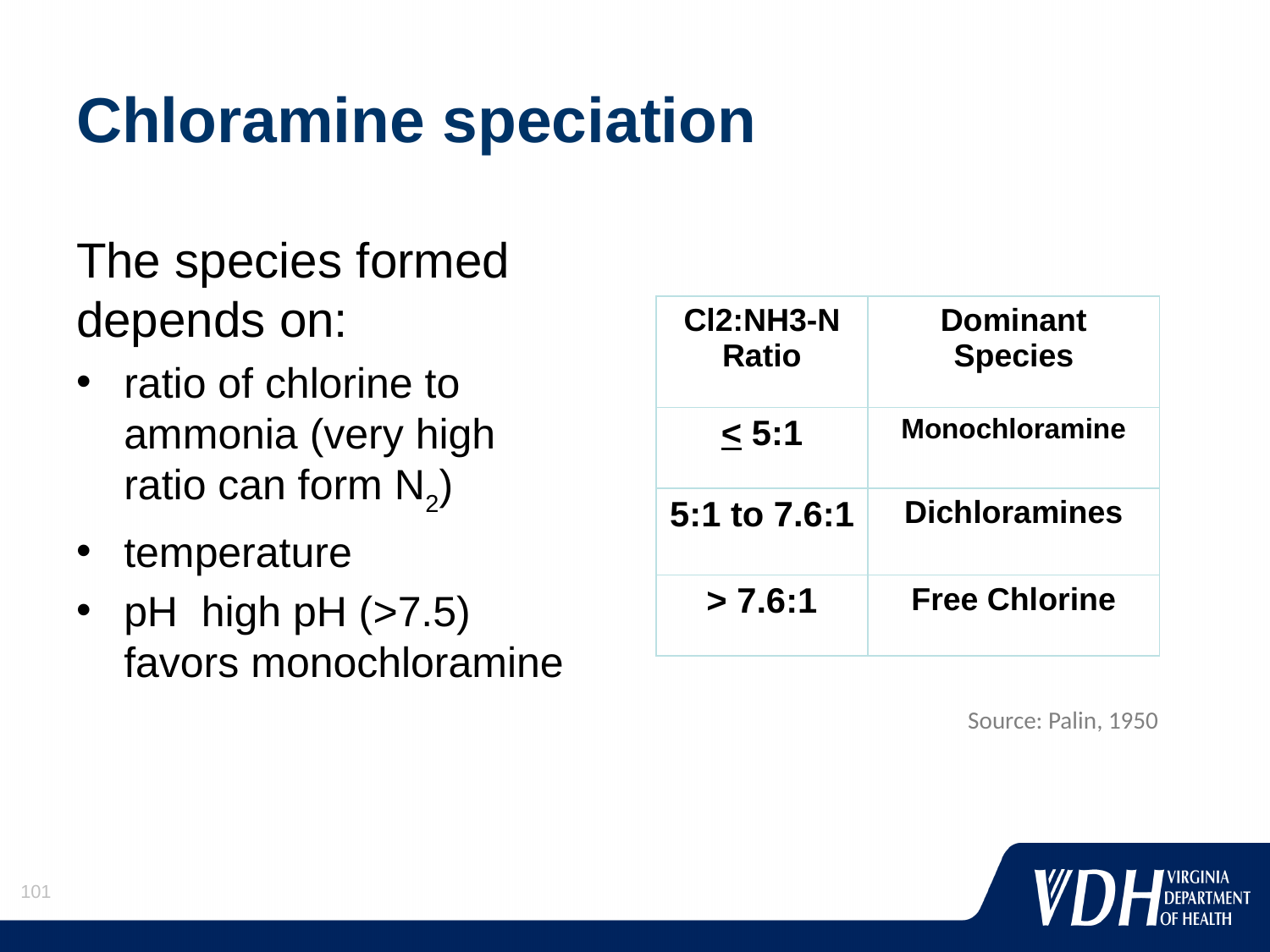

# Chloramine speciation
The species formed depends on:
ratio of chlorine to ammonia (very high ratio can form N2)
temperature
pH  high pH (>7.5) favors monochloramine

| Cl2:NH3-N Ratio | Dominant Species |
| --- | --- |
| < 5:1 | Monochloramine |
| 5:1 to 7.6:1 | Dichloramines |
| > 7.6:1 | Free Chlorine |
Source: Palin, 1950
101